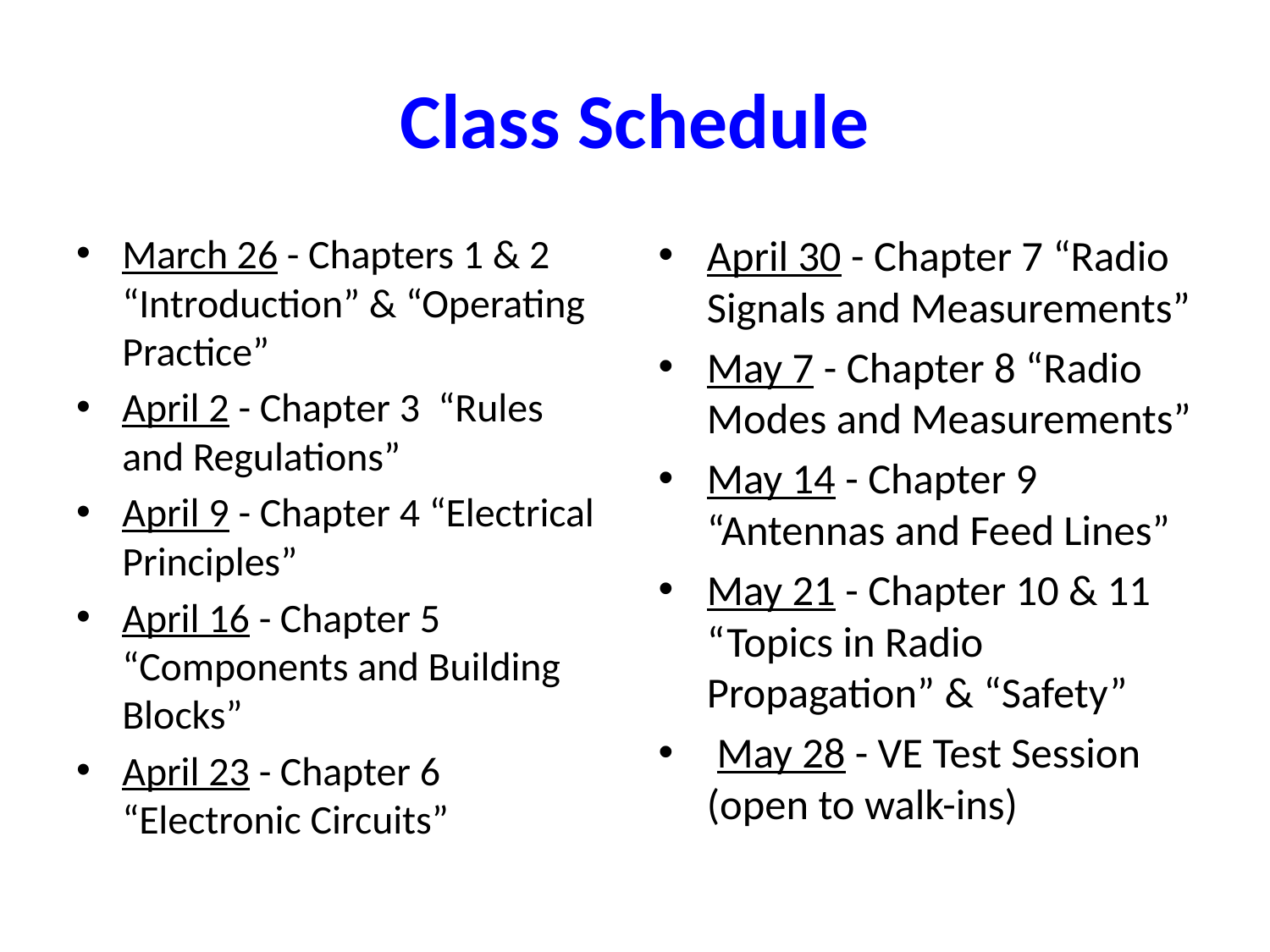

# Class Schedule
March 26 - Chapters 1 & 2 “Introduction” & “Operating Practice”
April 2 - Chapter 3  “Rules and Regulations”
April 9 - Chapter 4 “Electrical Principles”
April 16 - Chapter 5 “Components and Building Blocks”
April 23 - Chapter 6 “Electronic Circuits”

April 30 - Chapter 7 “Radio Signals and Measurements”
May 7 - Chapter 8 “Radio Modes and Measurements”
May 14 - Chapter 9 “Antennas and Feed Lines”
May 21 - Chapter 10 & 11 “Topics in Radio Propagation” & “Safety”
 May 28 - VE Test Session (open to walk-ins)